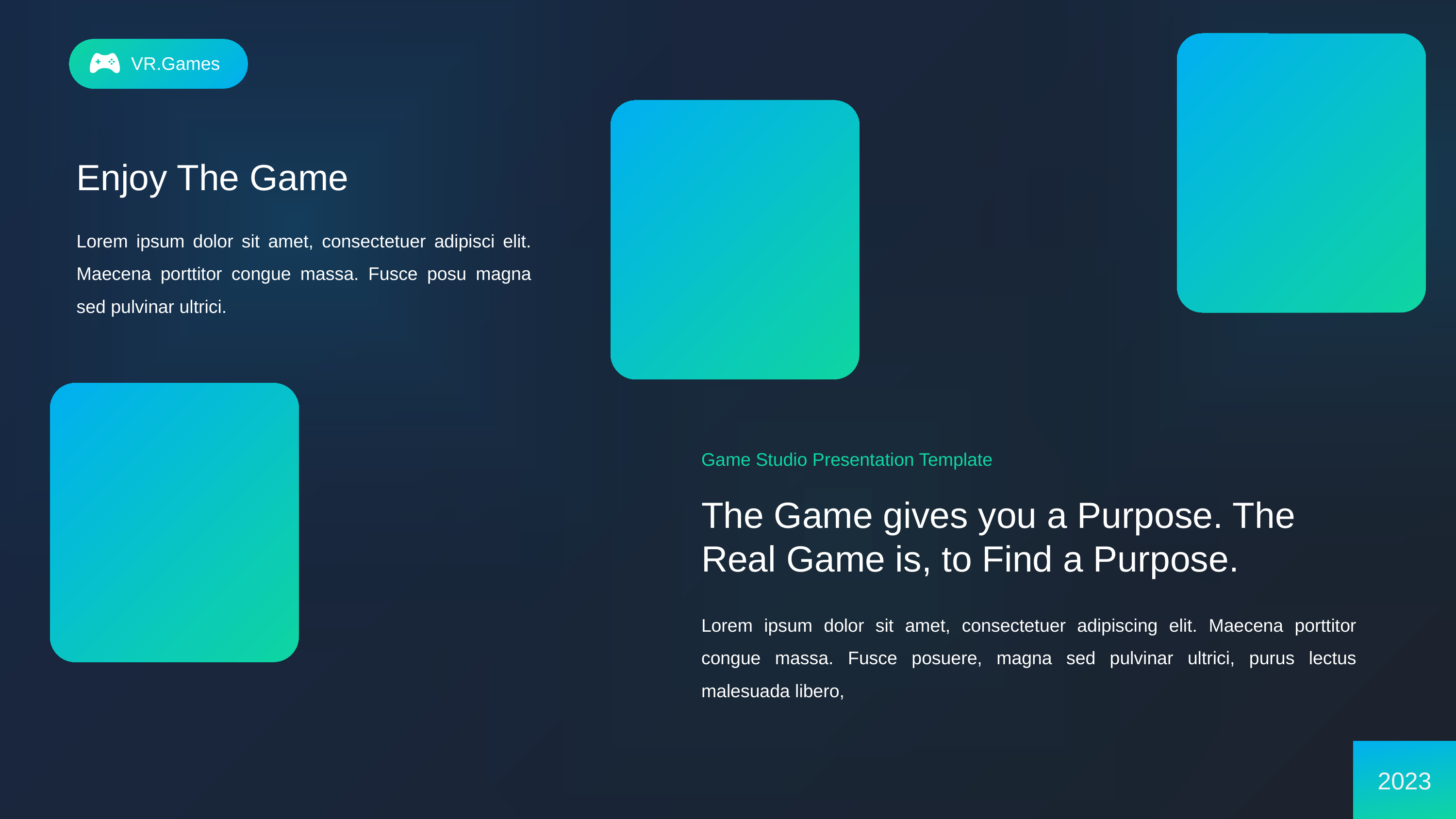

VR.Games

Enjoy The Game
Lorem ipsum dolor sit amet, consectetuer adipisci elit. Maecena porttitor congue massa. Fusce posu magna sed pulvinar ultrici.

Game Studio Presentation Template
The Game gives you a Purpose. The Real Game is, to Find a Purpose.
Lorem ipsum dolor sit amet, consectetuer adipiscing elit. Maecena porttitor congue massa. Fusce posuere, magna sed pulvinar ultrici, purus lectus malesuada libero,
2023